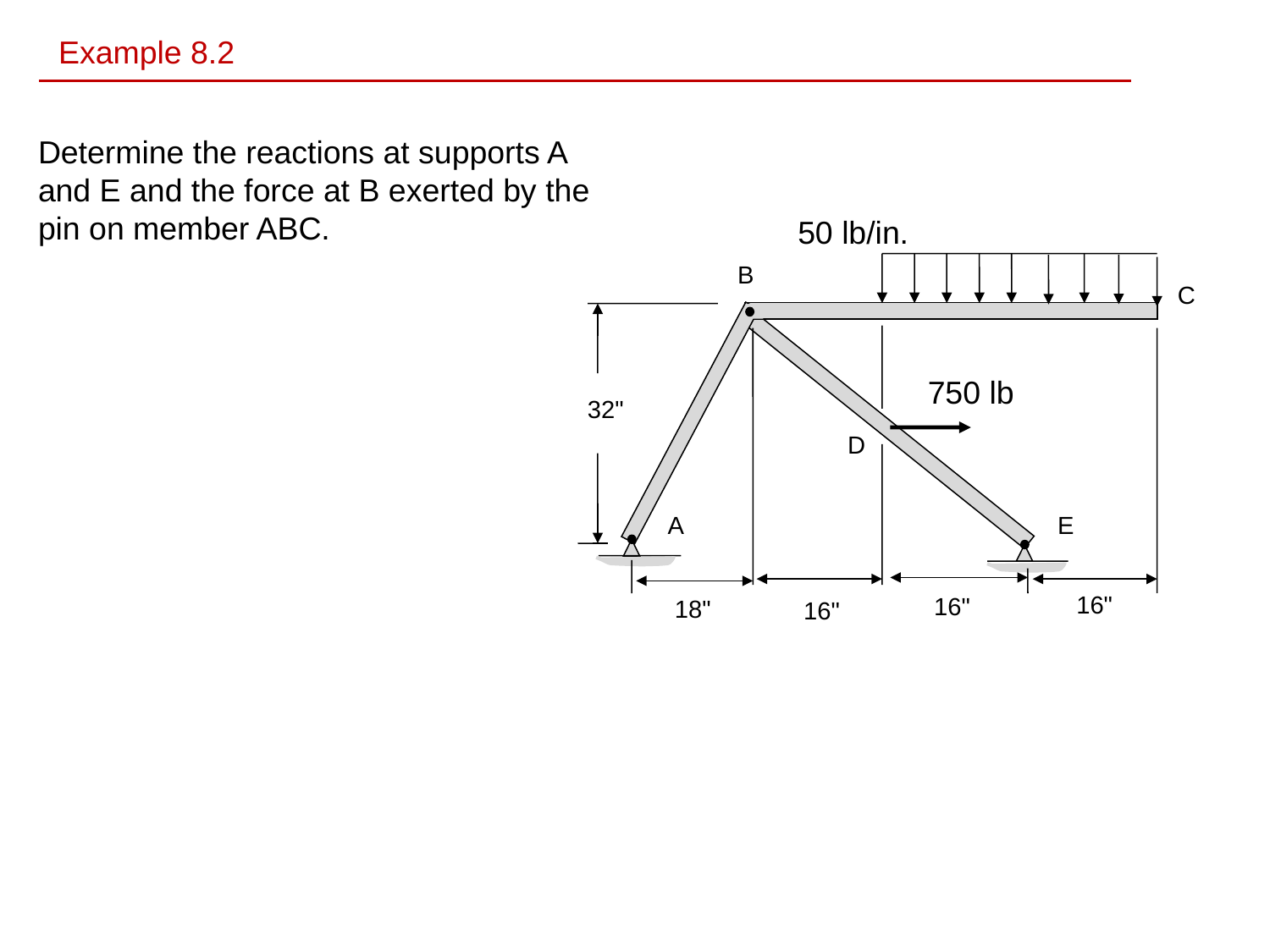

Example 8.2
Determine the reactions at supports A and E and the force at B exerted by the pin on member ABC.
50 lb/in.
B

C

750 lb
32"

D

A
E

16"
16"
18"
16"